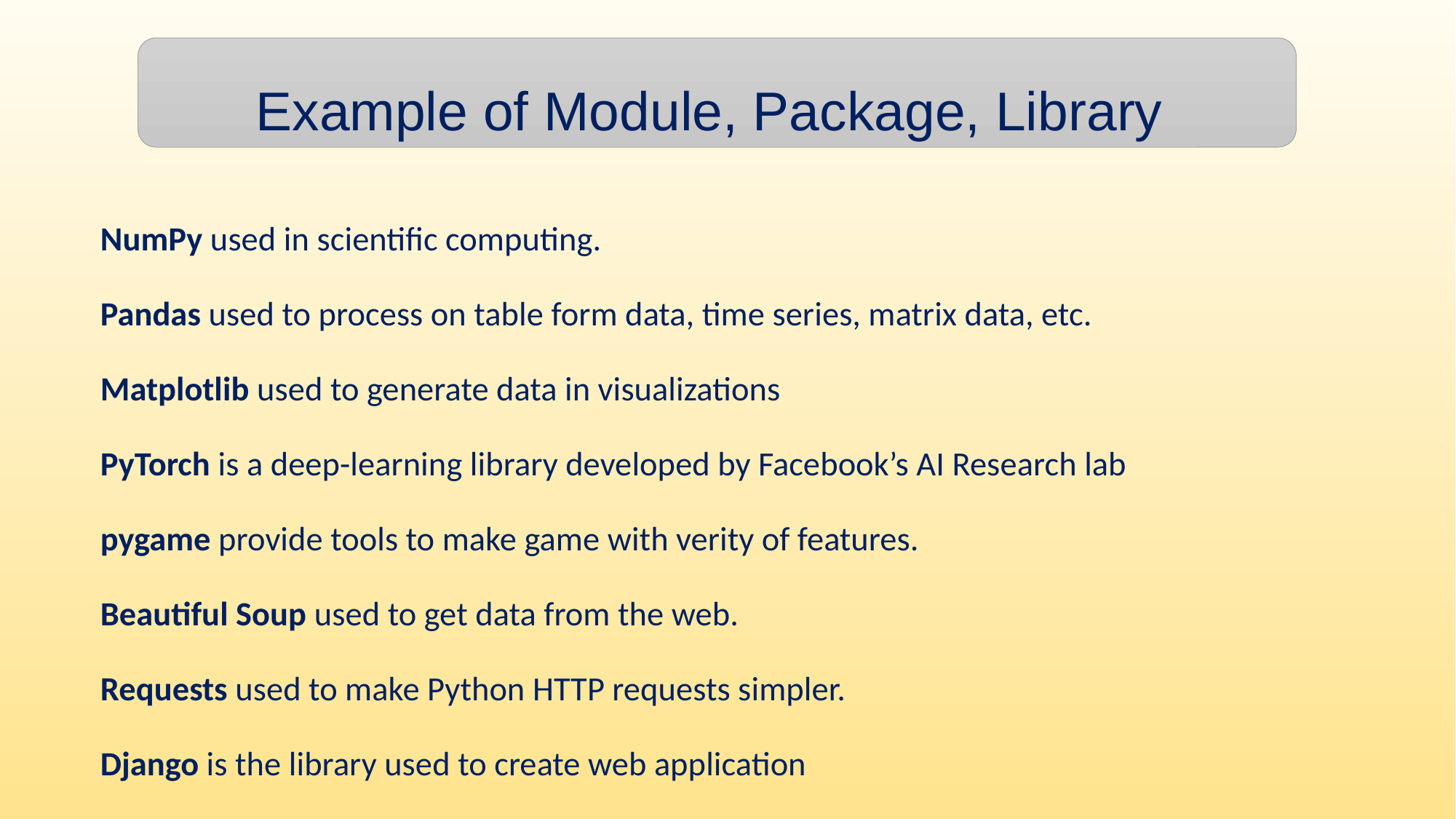

Example of Module, Package, Library
NumPy used in scientific computing.
Pandas used to process on table form data, time series, matrix data, etc.
Matplotlib used to generate data in visualizations
PyTorch is a deep-learning library developed by Facebook’s AI Research lab
pygame provide tools to make game with verity of features.
Beautiful Soup used to get data from the web.
Requests used to make Python HTTP requests simpler.
Django is the library used to create web application